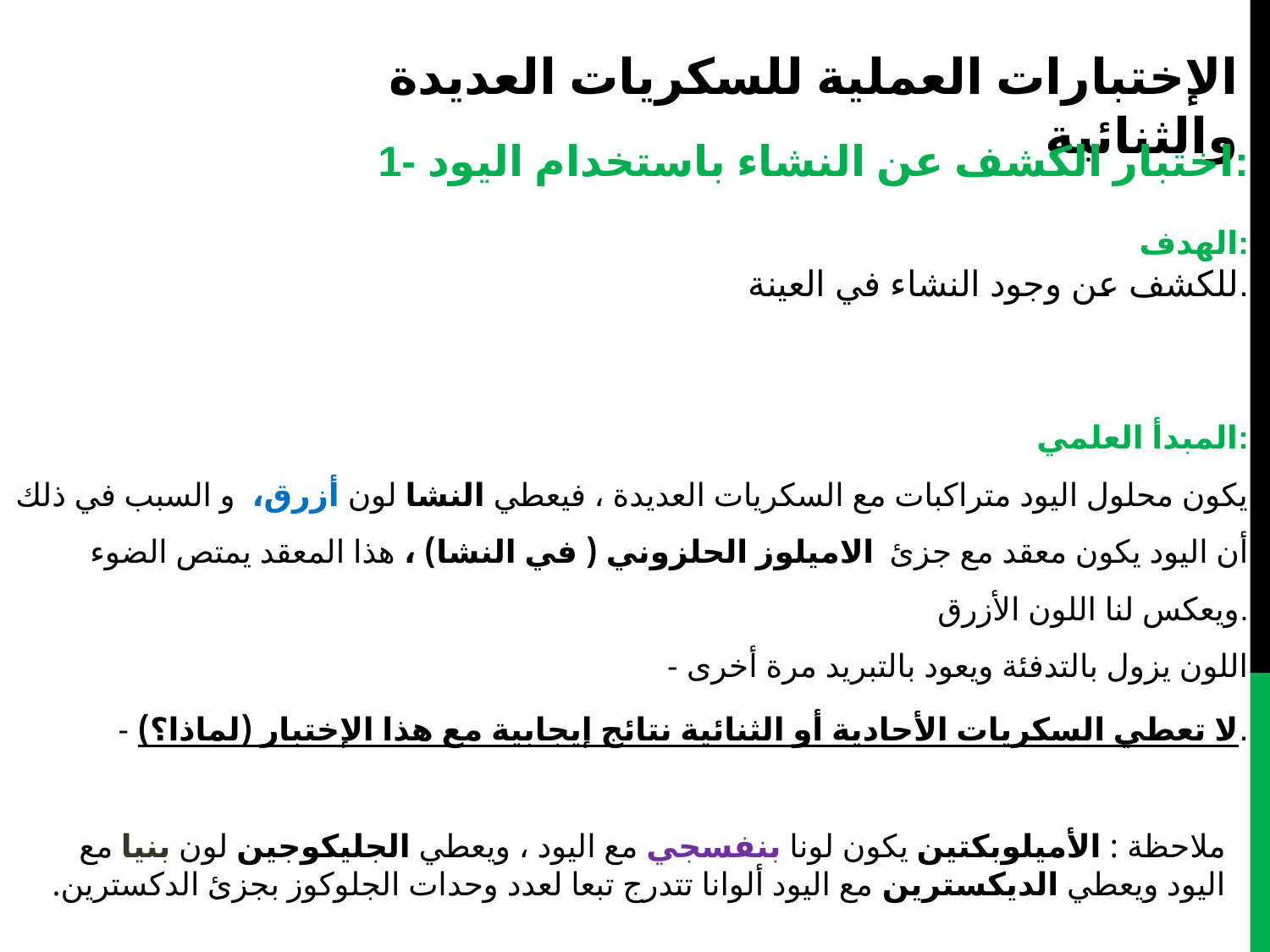

الإختبارات العملية للسكريات العديدة والثنائية
1- اختبار الكشف عن النشاء باستخدام اليود:

الهدف:
للكشف عن وجود النشاء في العينة.

المبدأ العلمي:
يكون محلول اليود متراكبات مع السكريات العديدة ، فيعطي النشا لون أزرق،  و السبب في ذلك أن اليود يكون معقد مع جزئ الاميلوز الحلزوني ( في النشا) ، هذا المعقد يمتص الضوء ويعكس لنا اللون الأزرق.
- اللون يزول بالتدفئة ويعود بالتبريد مرة أخرى
 - لا تعطي السكريات الأحادية أو الثنائية نتائج إيجابية مع هذا الإختبار (لماذا؟).
ملاحظة : الأميلوبكتين يكون لونا بنفسجي مع اليود ، ويعطي الجليكوجين لون بنيا مع اليود ويعطي الديكسترين مع اليود ألوانا تتدرج تبعا لعدد وحدات الجلوكوز بجزئ الدكسترين.